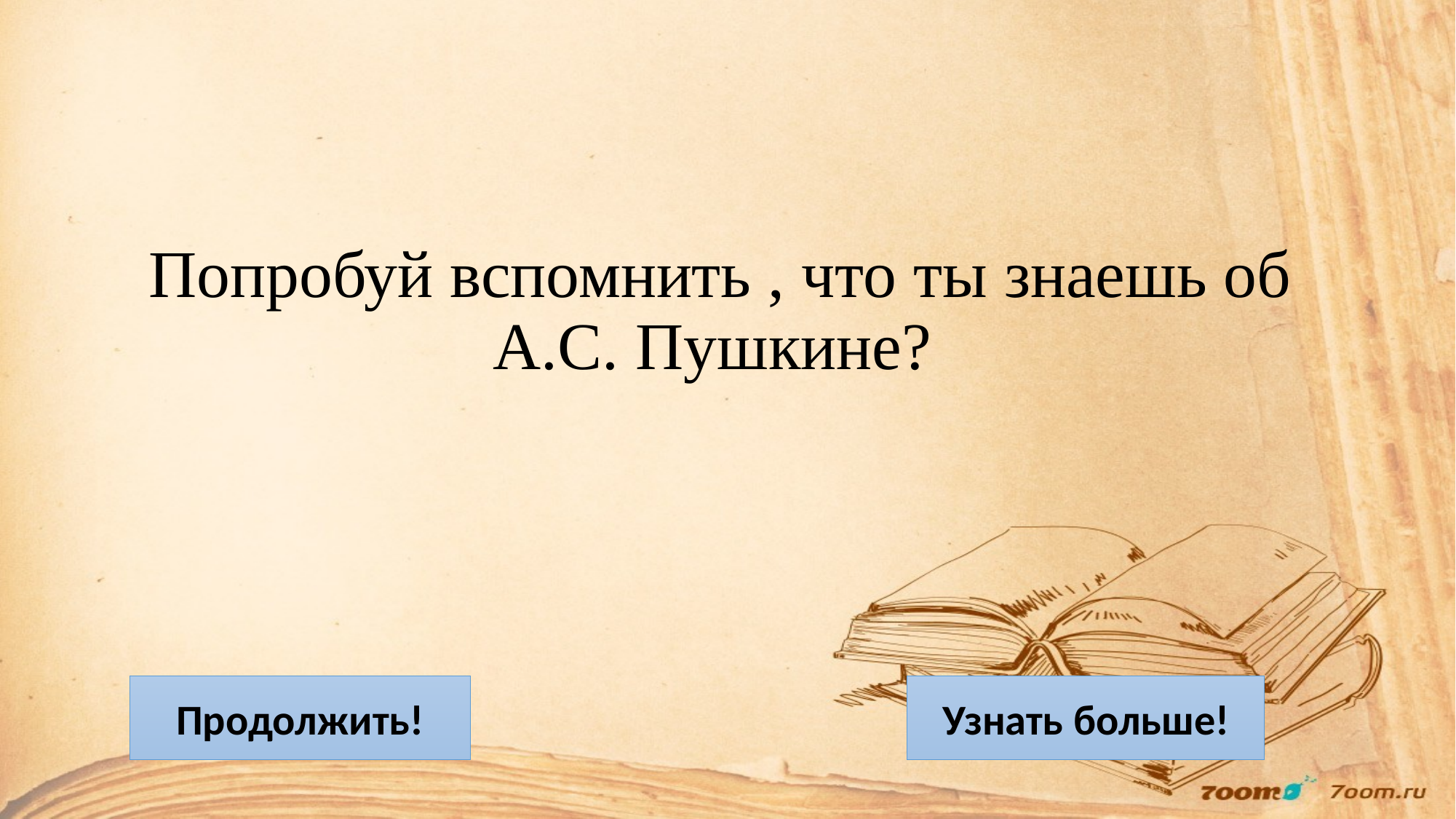

Попробуй вспомнить , что ты знаешь об А.С. Пушкине?
Продолжить!
Узнать больше!